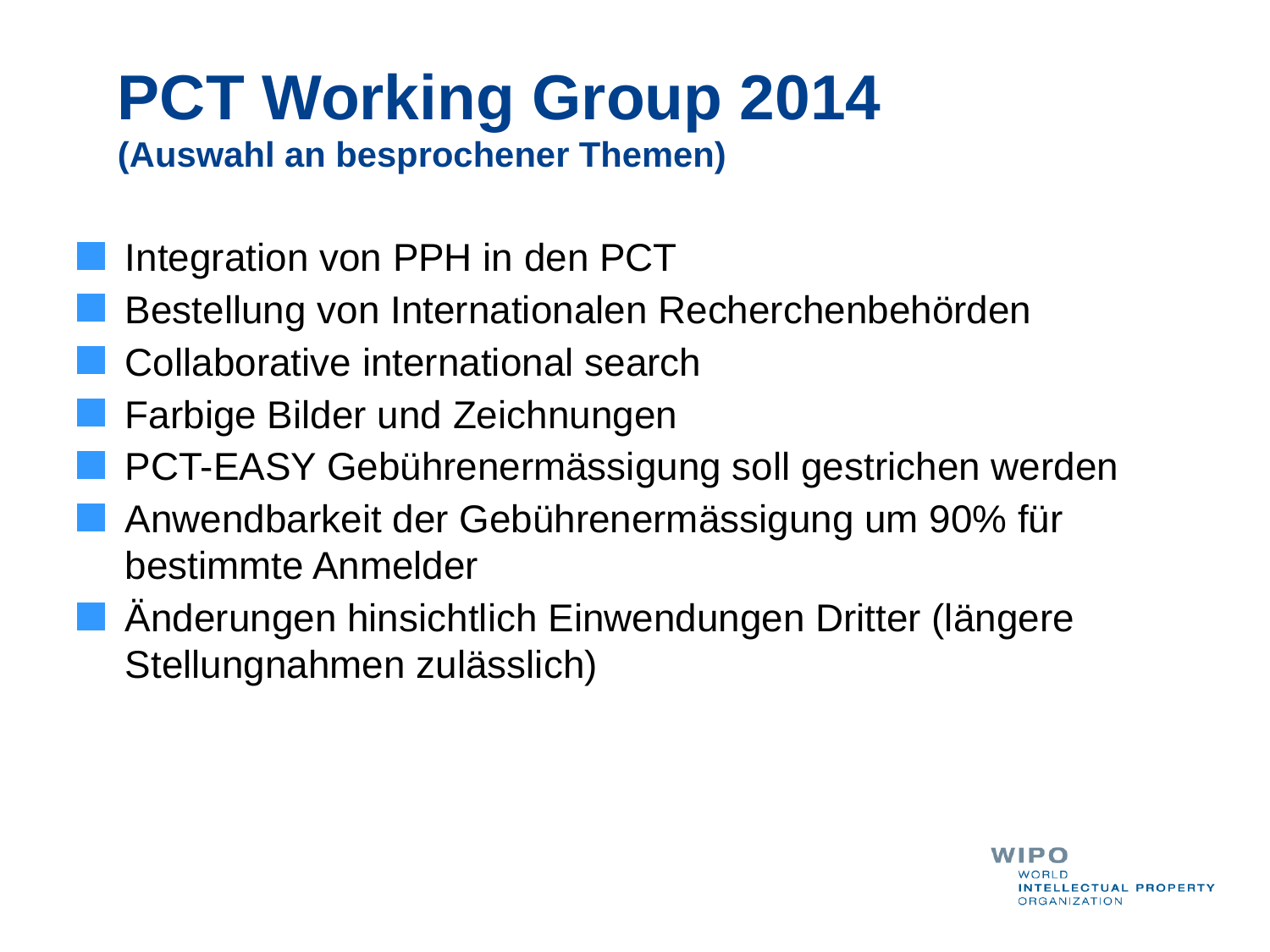

# PCT Working Group 2014 (Auswahl an besprochener Themen)
Integration von PPH in den PCT
Bestellung von Internationalen Recherchenbehörden
Collaborative international search
Farbige Bilder und Zeichnungen
PCT-EASY Gebührenermässigung soll gestrichen werden
Anwendbarkeit der Gebührenermässigung um 90% für bestimmte Anmelder
Änderungen hinsichtlich Einwendungen Dritter (längere Stellungnahmen zulässlich)